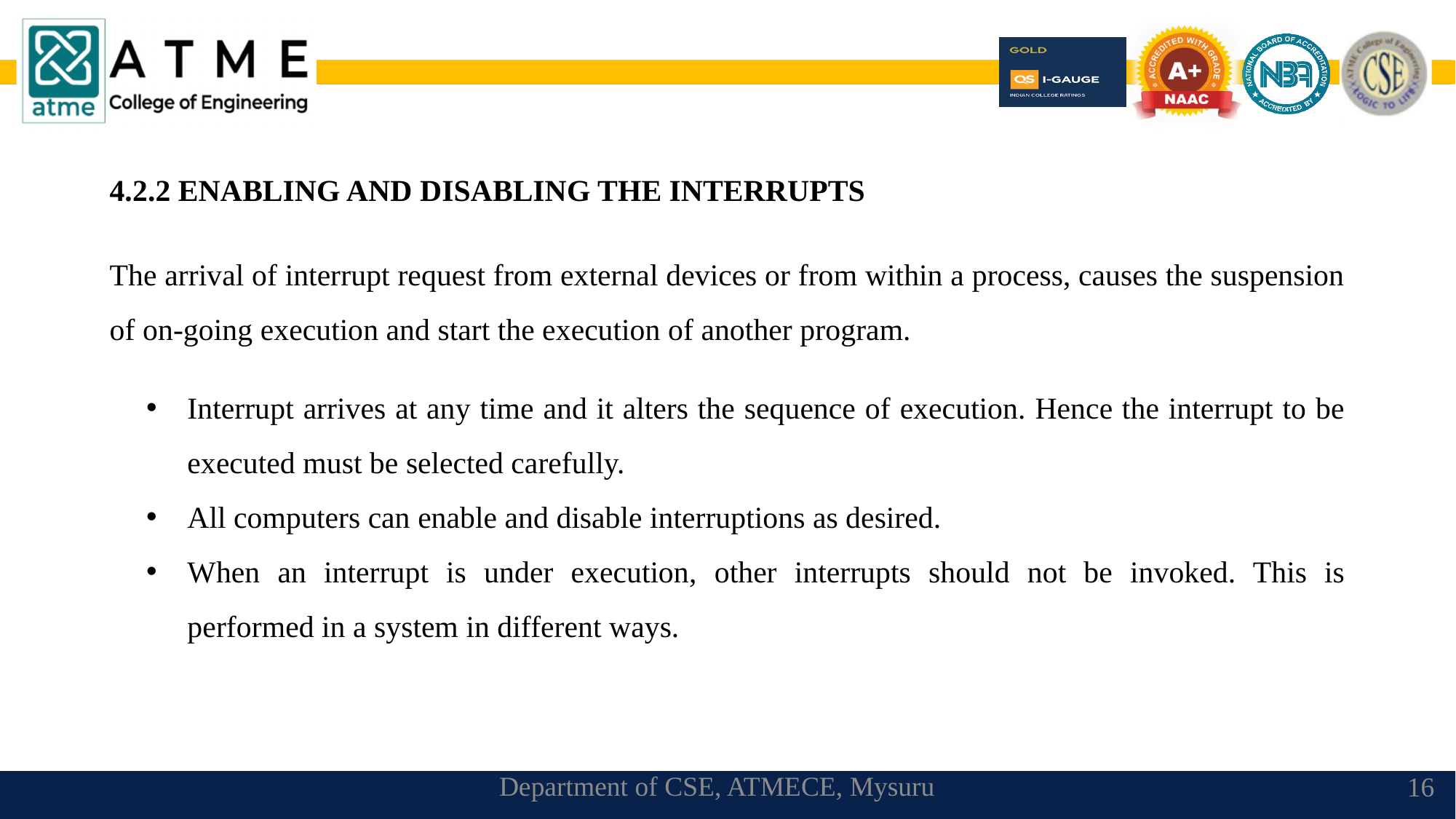

4.2.2 ENABLING AND DISABLING THE INTERRUPTS
The arrival of interrupt request from external devices or from within a process, causes the suspension of on-going execution and start the execution of another program.
Interrupt arrives at any time and it alters the sequence of execution. Hence the interrupt to be executed must be selected carefully.
All computers can enable and disable interruptions as desired.
When an interrupt is under execution, other interrupts should not be invoked. This is performed in a system in different ways.
Department of CSE, ATMECE, Mysuru
16